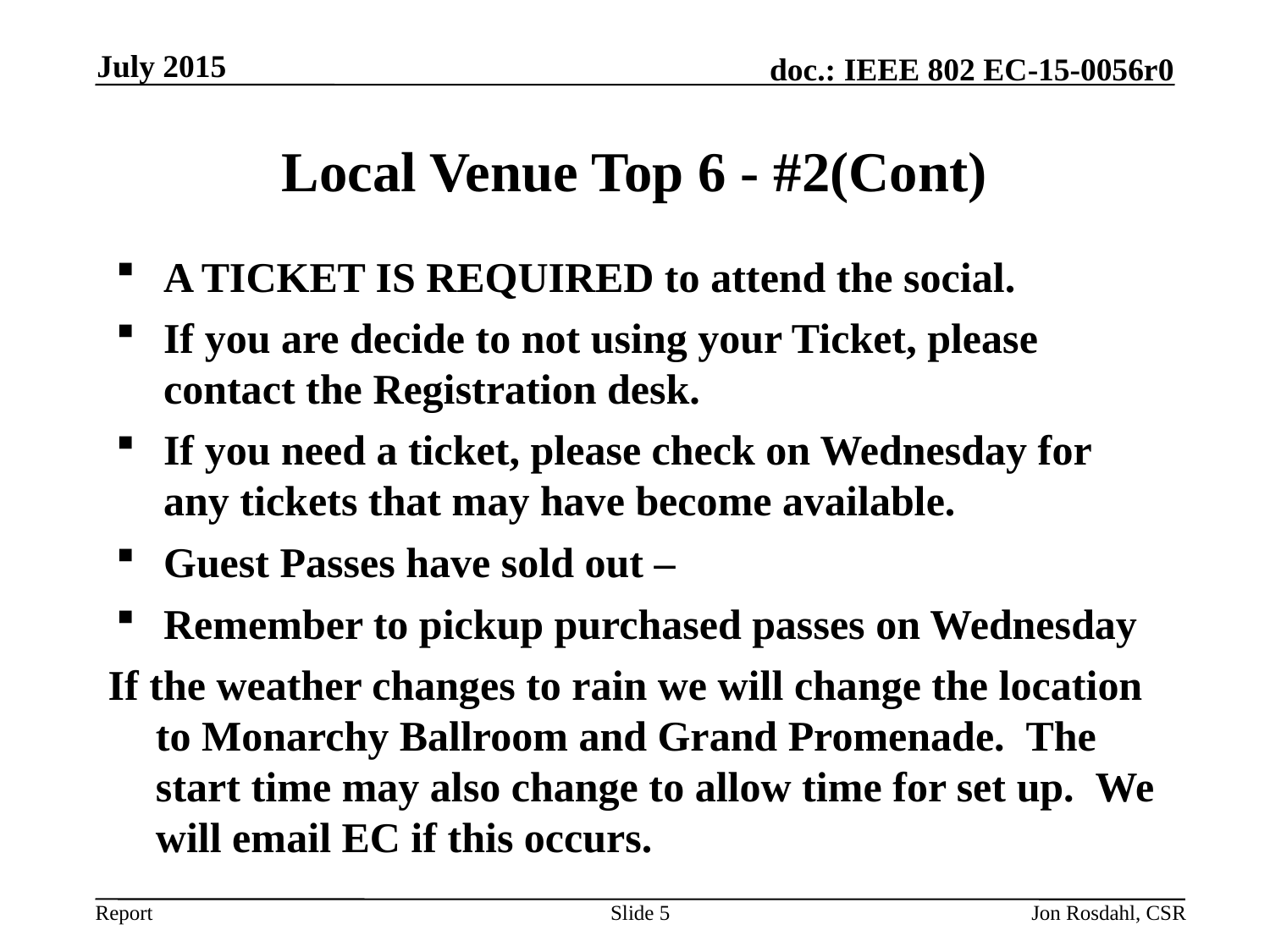

July 2015
# Local Venue Top 6 - #2(Cont)
A TICKET IS REQUIRED to attend the social.
If you are decide to not using your Ticket, please contact the Registration desk.
If you need a ticket, please check on Wednesday for any tickets that may have become available.
Guest Passes have sold out –
Remember to pickup purchased passes on Wednesday
If the weather changes to rain we will change the location to Monarchy Ballroom and Grand Promenade.  The start time may also change to allow time for set up.  We will email EC if this occurs.
Slide 5
Jon Rosdahl, CSR